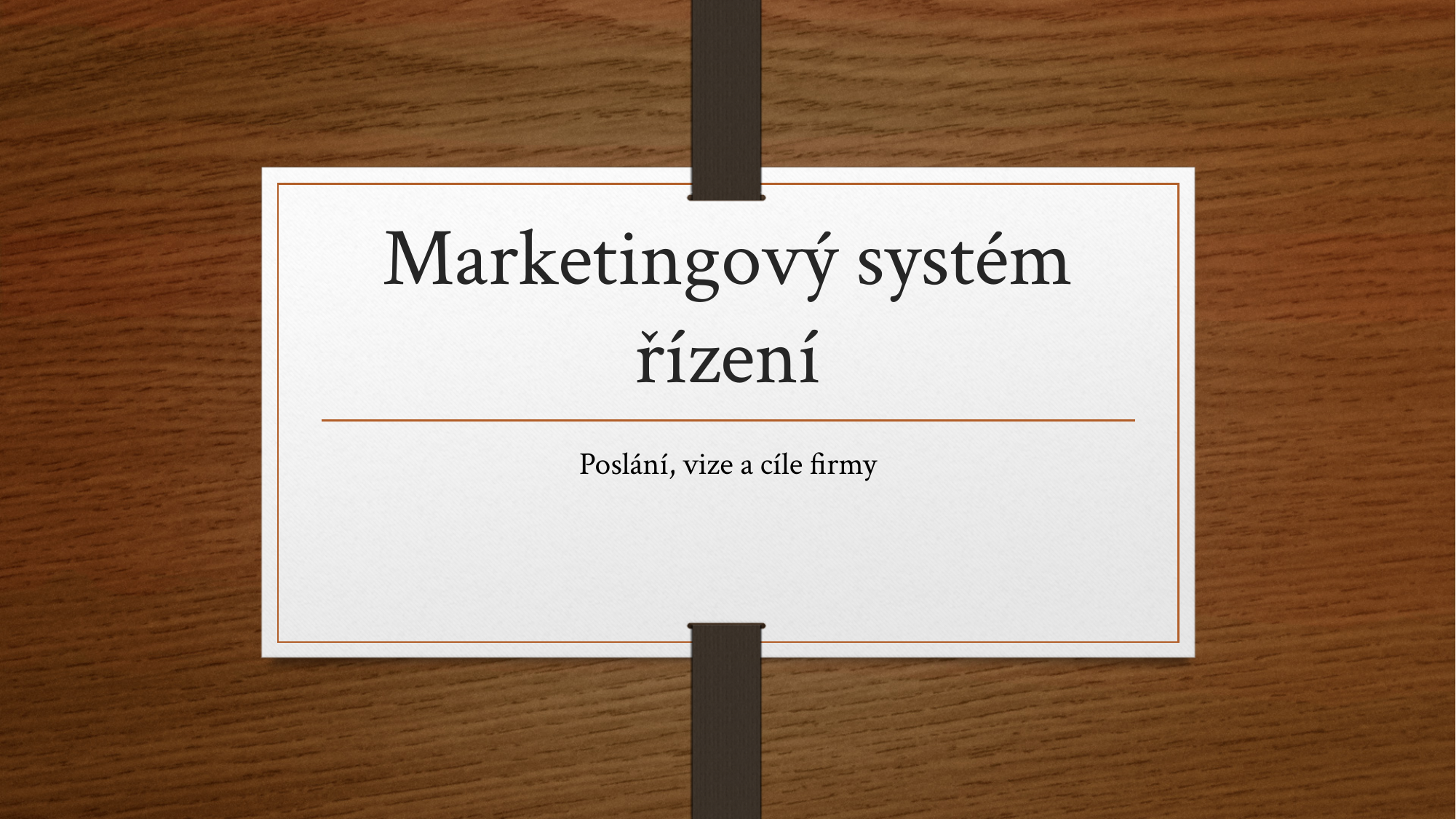

# Marketingový systém řízení
Poslání, vize a cíle firmy